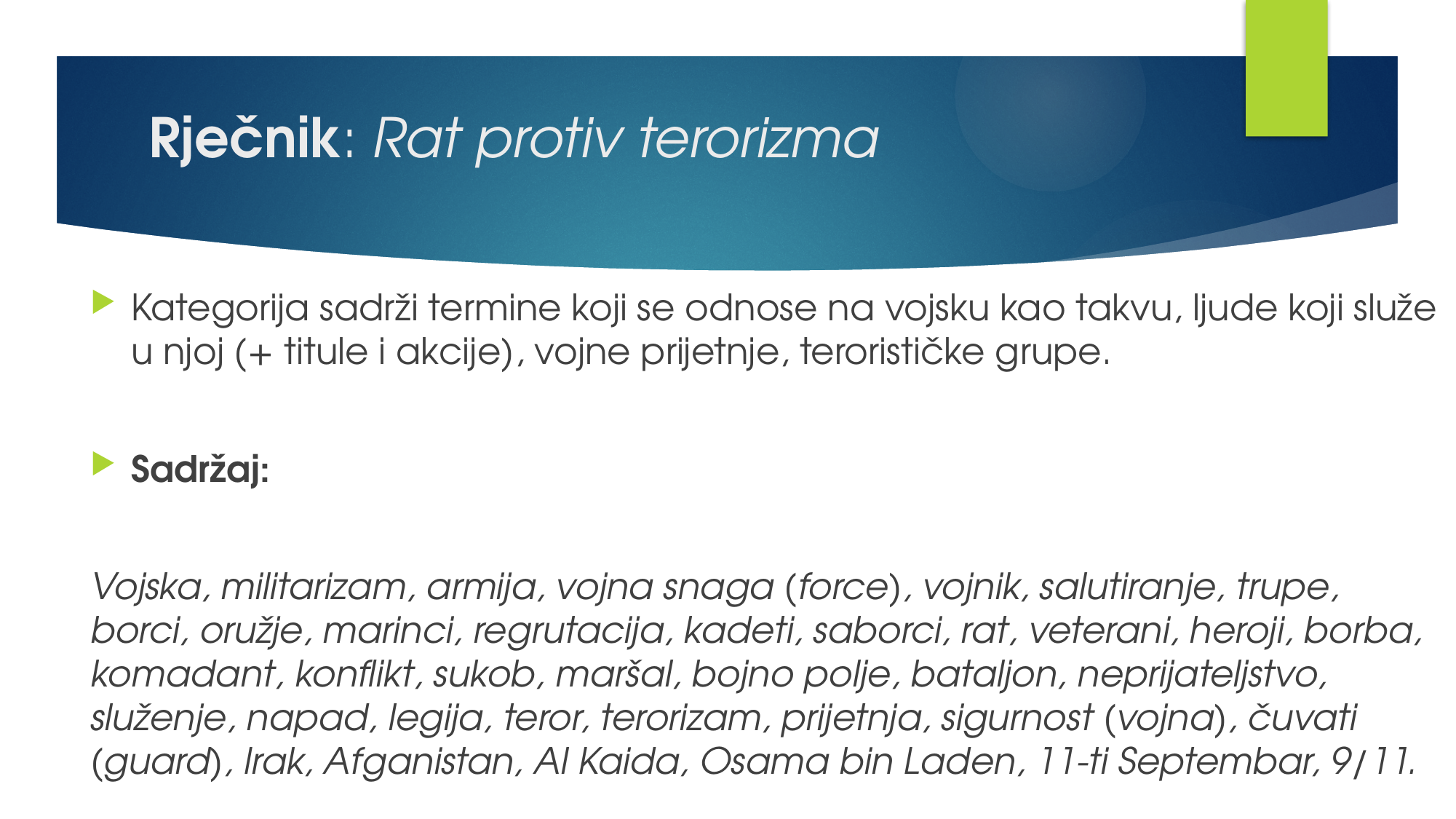

# Rječnik: Rat protiv terorizma
Kategorija sadrži termine koji se odnose na vojsku kao takvu, ljude koji služe u njoj (+ titule i akcije), vojne prijetnje, terorističke grupe.

Sadržaj:

Vojska, militarizam, armija, vojna snaga (force), vojnik, salutiranje, trupe, borci, oružje, marinci, regrutacija, kadeti, saborci, rat, veterani, heroji, borba, komadant, konflikt, sukob, maršal, bojno polje, bataljon, neprijateljstvo, služenje, napad, legija, teror, terorizam, prijetnja, sigurnost (vojna), čuvati (guard), Irak, Afganistan, Al Kaida, Osama bin Laden, 11-ti Septembar, 9/11.